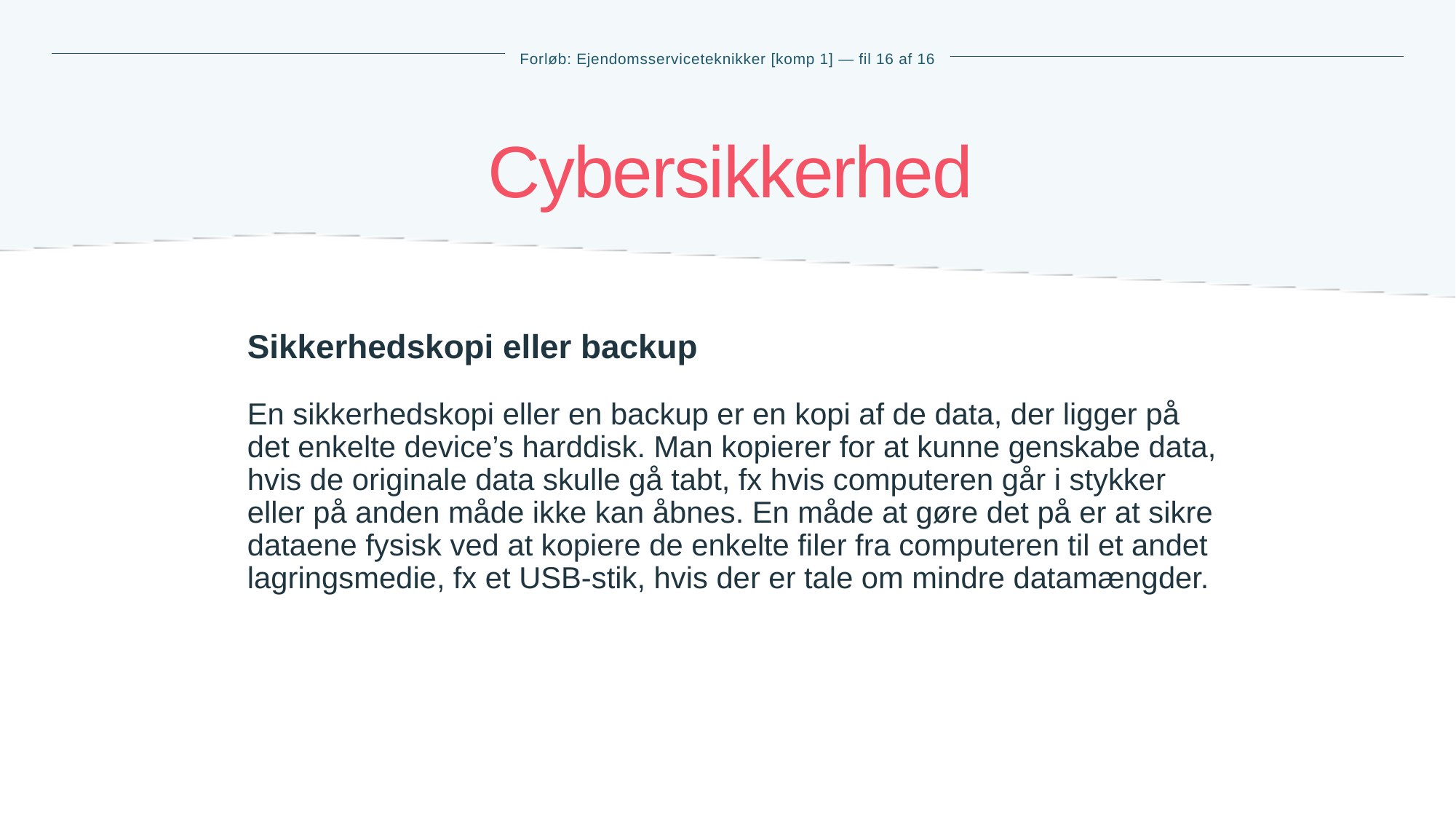

Cybersikkerhed
Sikkerhedskopi eller backup
En sikkerhedskopi eller en backup er en kopi af de data, der ligger på det enkelte device’s harddisk. Man kopierer for at kunne genskabe data, hvis de originale data skulle gå tabt, fx hvis computeren går i stykker eller på anden måde ikke kan åbnes. En måde at gøre det på er at sikre dataene fysisk ved at kopiere de enkelte filer fra computeren til et andet lagringsmedie, fx et USB-stik, hvis der er tale om mindre datamængder.